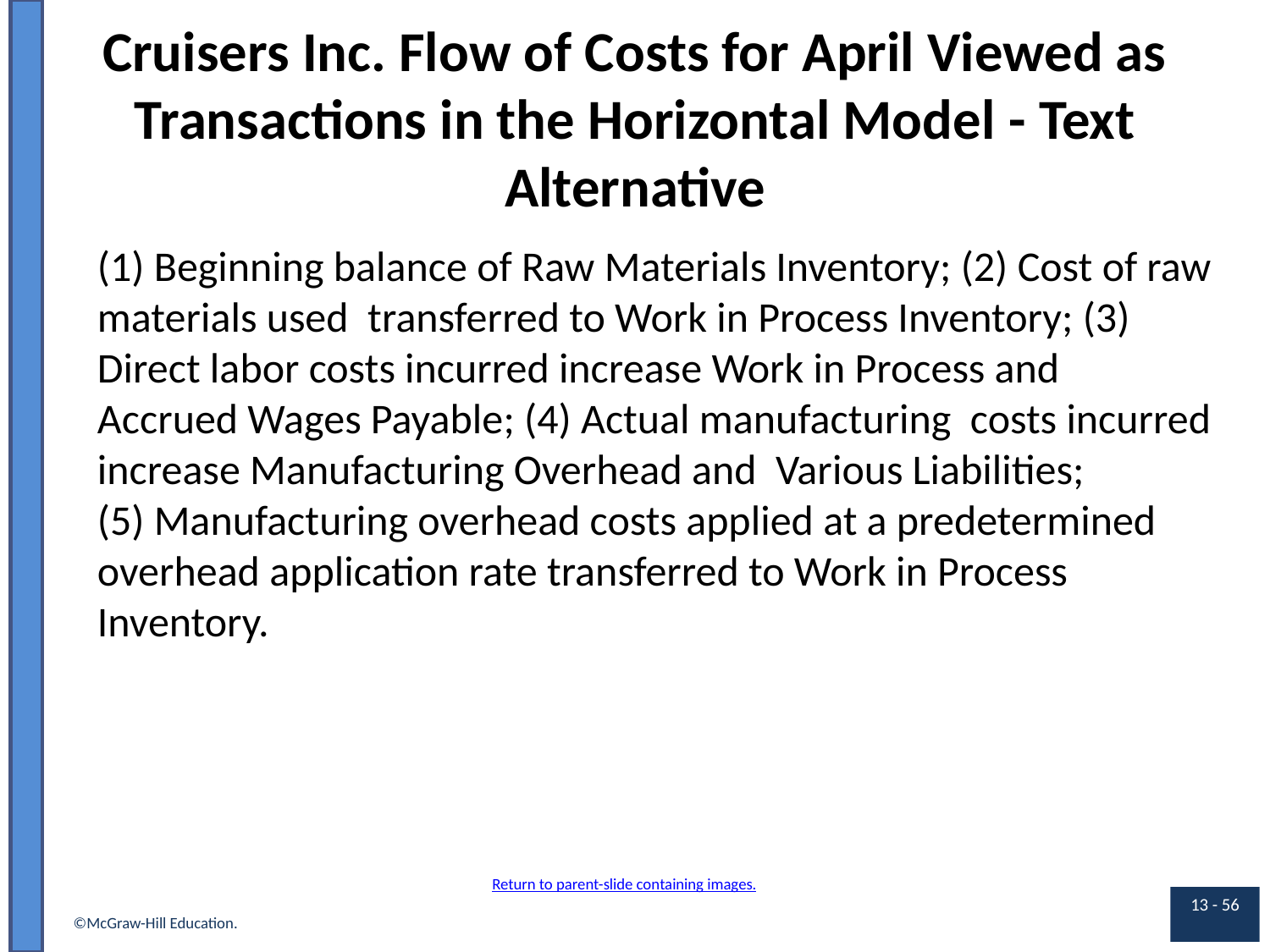

# Cruisers Inc. Flow of Costs for April Viewed as Transactions in the Horizontal Model - Text Alternative
(1) Beginning balance of Raw Materials Inventory; (2) Cost of raw materials used  transferred to Work in Process Inventory; (3) Direct labor costs incurred increase Work in Process and  Accrued Wages Payable; (4) Actual manufacturing  costs incurred increase Manufacturing Overhead and  Various Liabilities;
(5) Manufacturing overhead costs applied at a predetermined overhead application rate transferred to Work in Process Inventory.
Return to parent-slide containing images.